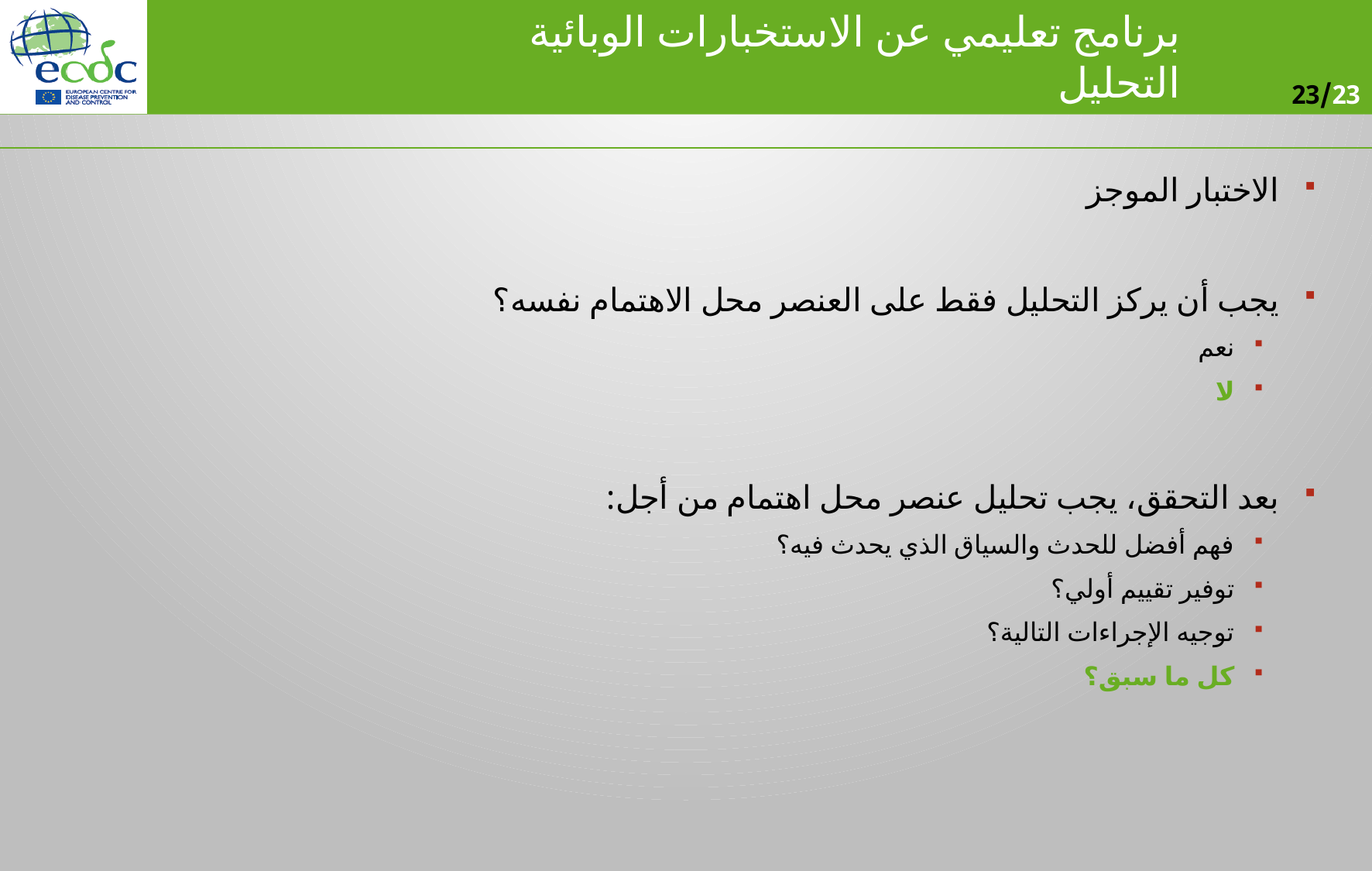

الاختبار الموجز

يجب أن يركز التحليل فقط على العنصر محل الاهتمام نفسه؟
نعم
لا

بعد التحقق، يجب تحليل عنصر محل اهتمام من أجل:
فهم أفضل للحدث والسياق الذي يحدث فيه؟
توفير تقييم أولي؟
توجيه الإجراءات التالية؟
كل ما سبق؟